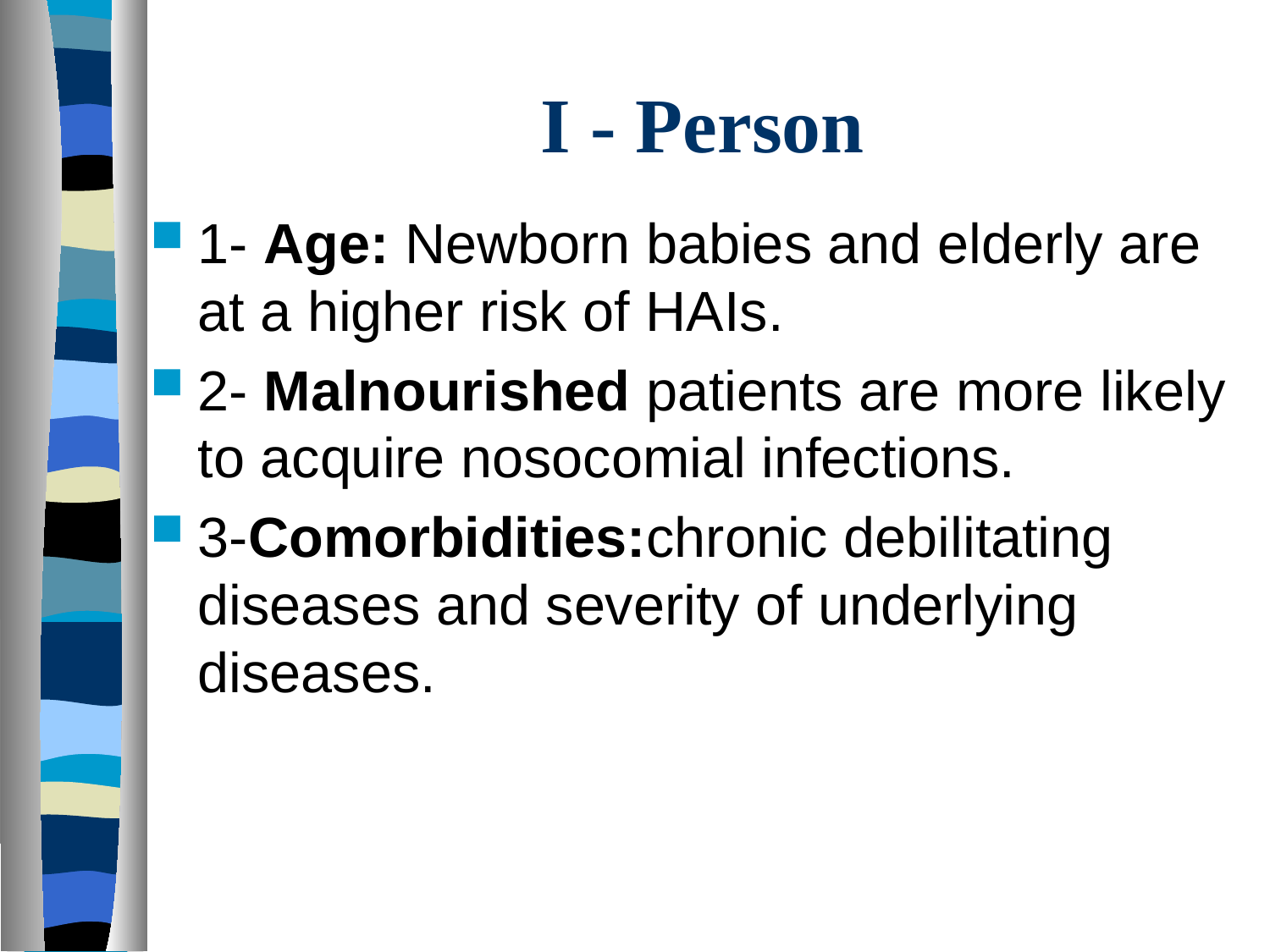

# I - Person
1- Age: Newborn babies and elderly are at a higher risk of HAIs.
2- Malnourished patients are more likely to acquire nosocomial infections.
3-Comorbidities:chronic debilitating diseases and severity of underlying diseases.